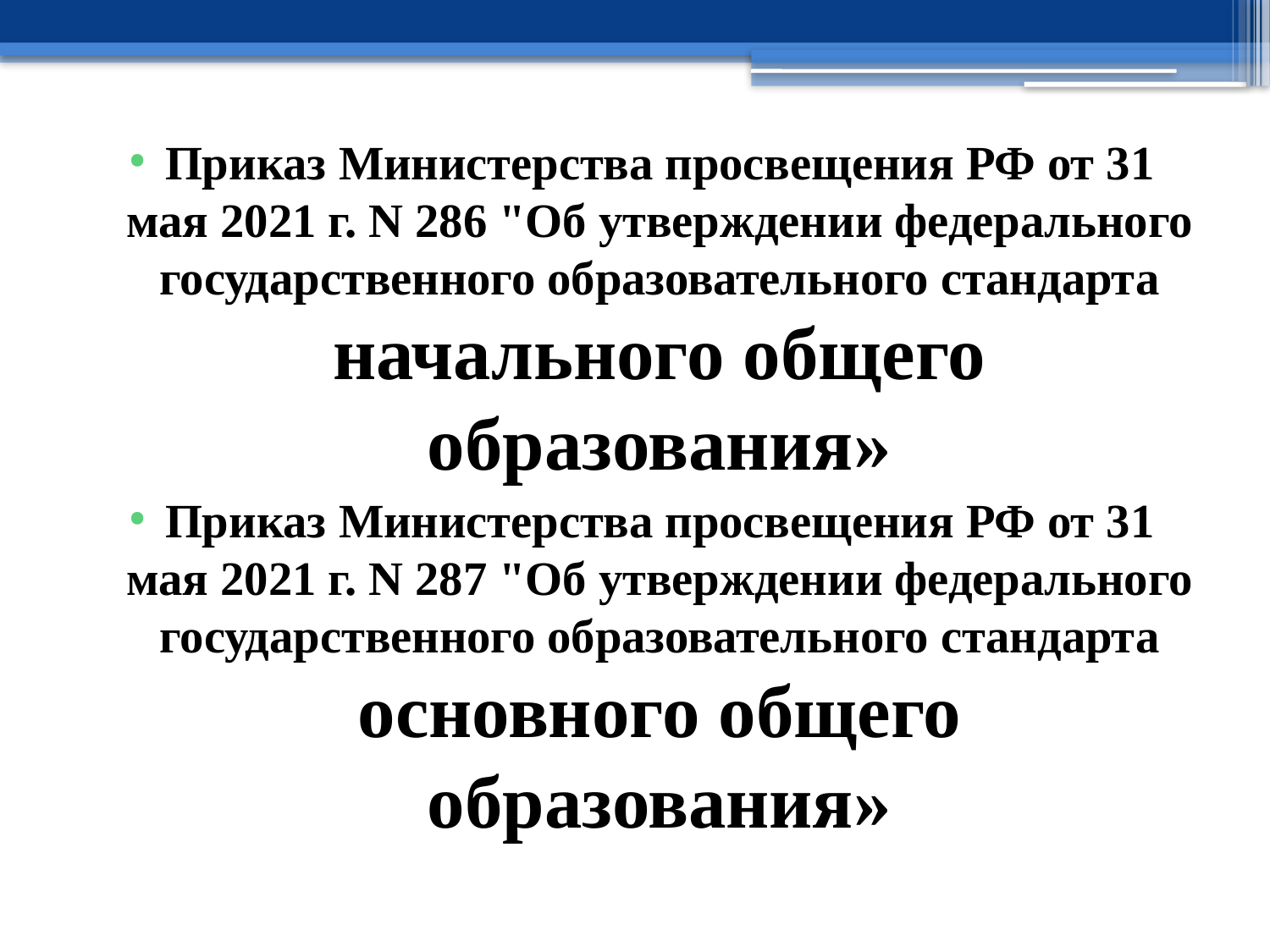

Приказ Министерства просвещения РФ от 31 мая 2021 г. N 286 "Об утверждении федерального государственного образовательного стандарта начального общего образования»
Приказ Министерства просвещения РФ от 31 мая 2021 г. N 287 "Об утверждении федерального государственного образовательного стандарта основного общего образования»

#